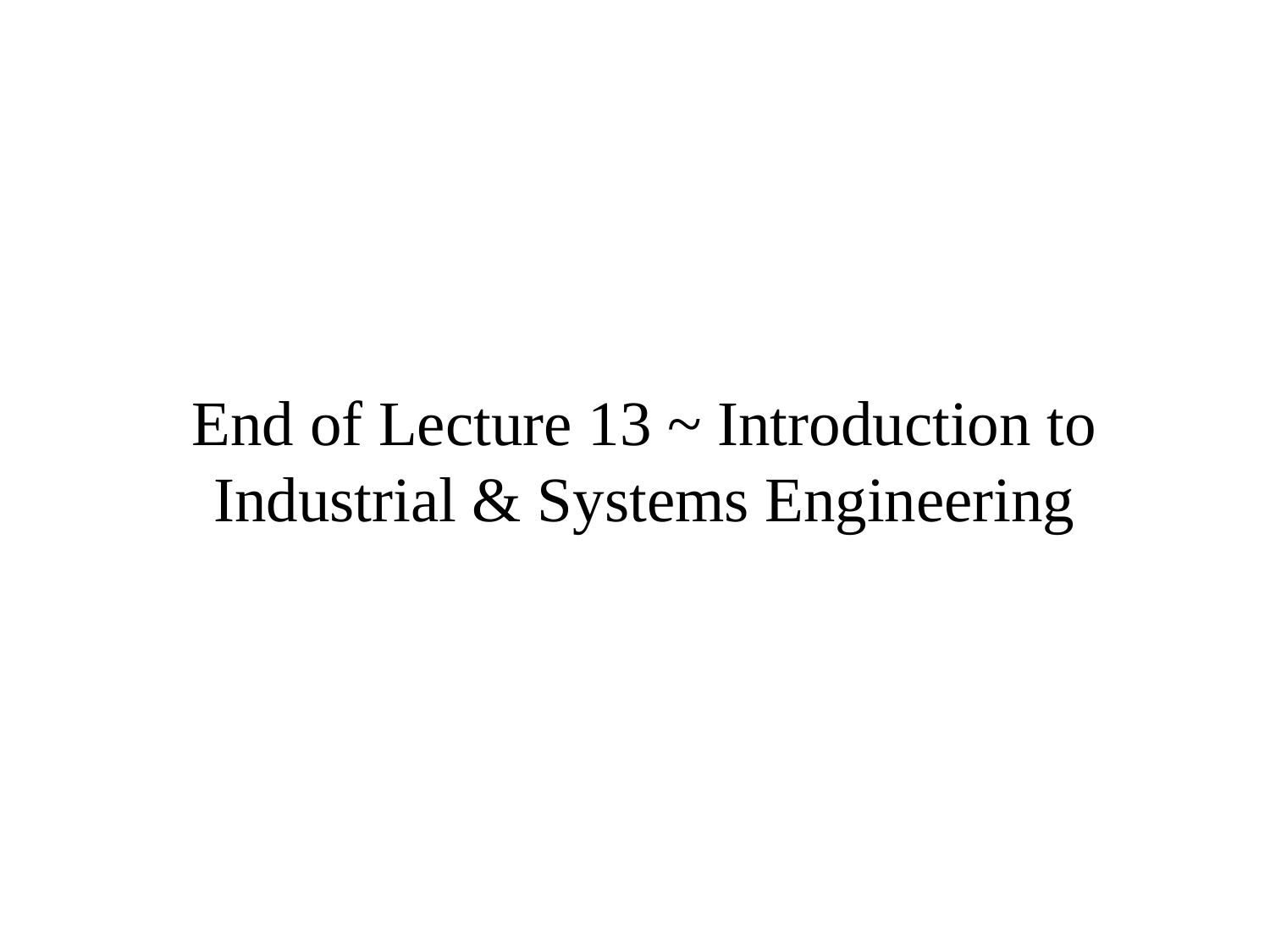

End of Lecture 13 ~ Introduction to Industrial & Systems Engineering